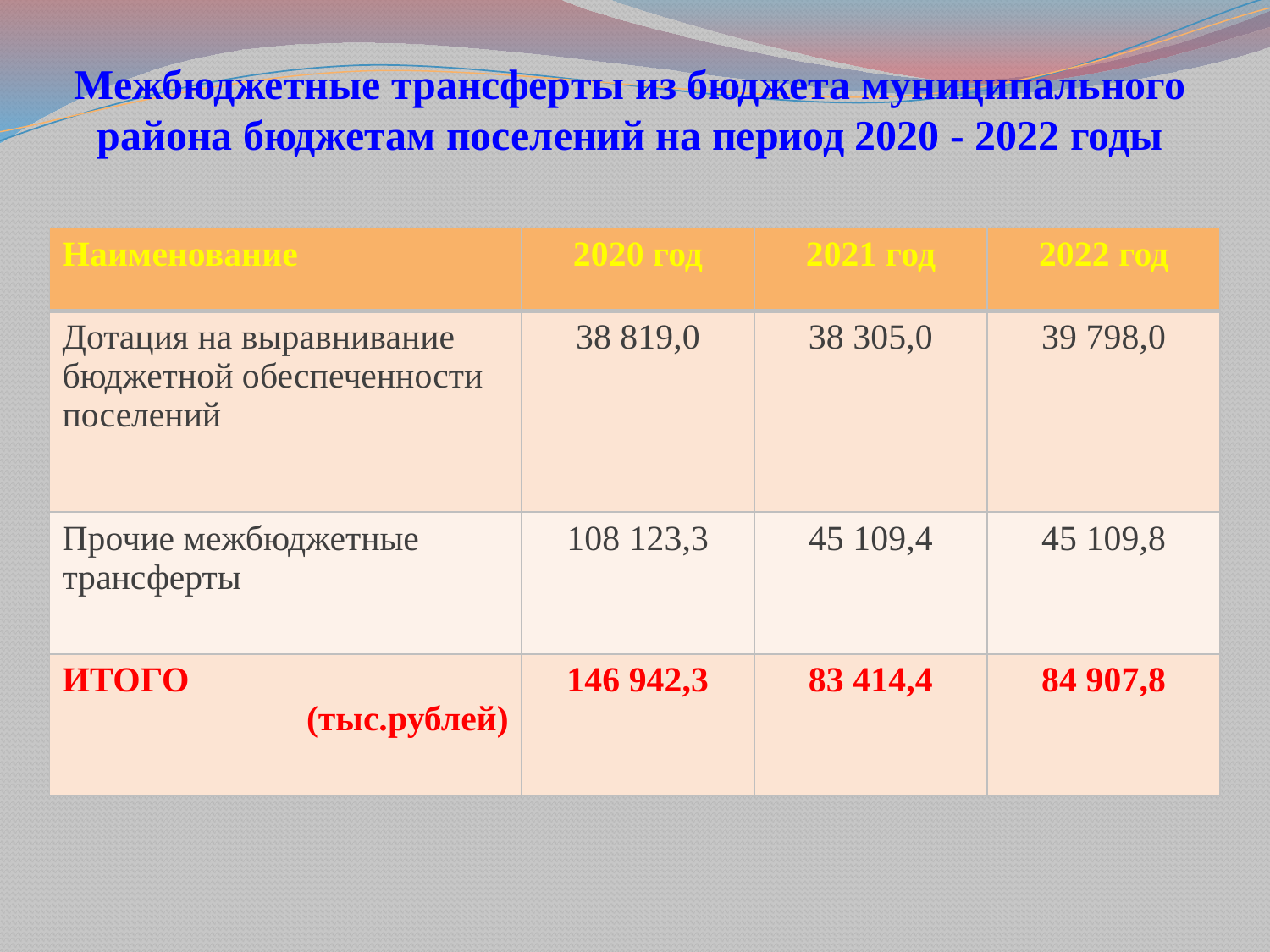

# Межбюджетные трансферты из бюджета муниципального района бюджетам поселений на период 2020 - 2022 годы
| Наименование | 2020 год | 2021 год | 2022 год |
| --- | --- | --- | --- |
| Дотация на выравнивание бюджетной обеспеченности поселений | 38 819,0 | 38 305,0 | 39 798,0 |
| Прочие межбюджетные трансферты | 108 123,3 | 45 109,4 | 45 109,8 |
| ИТОГО (тыс.рублей) | 146 942,3 | 83 414,4 | 84 907,8 |